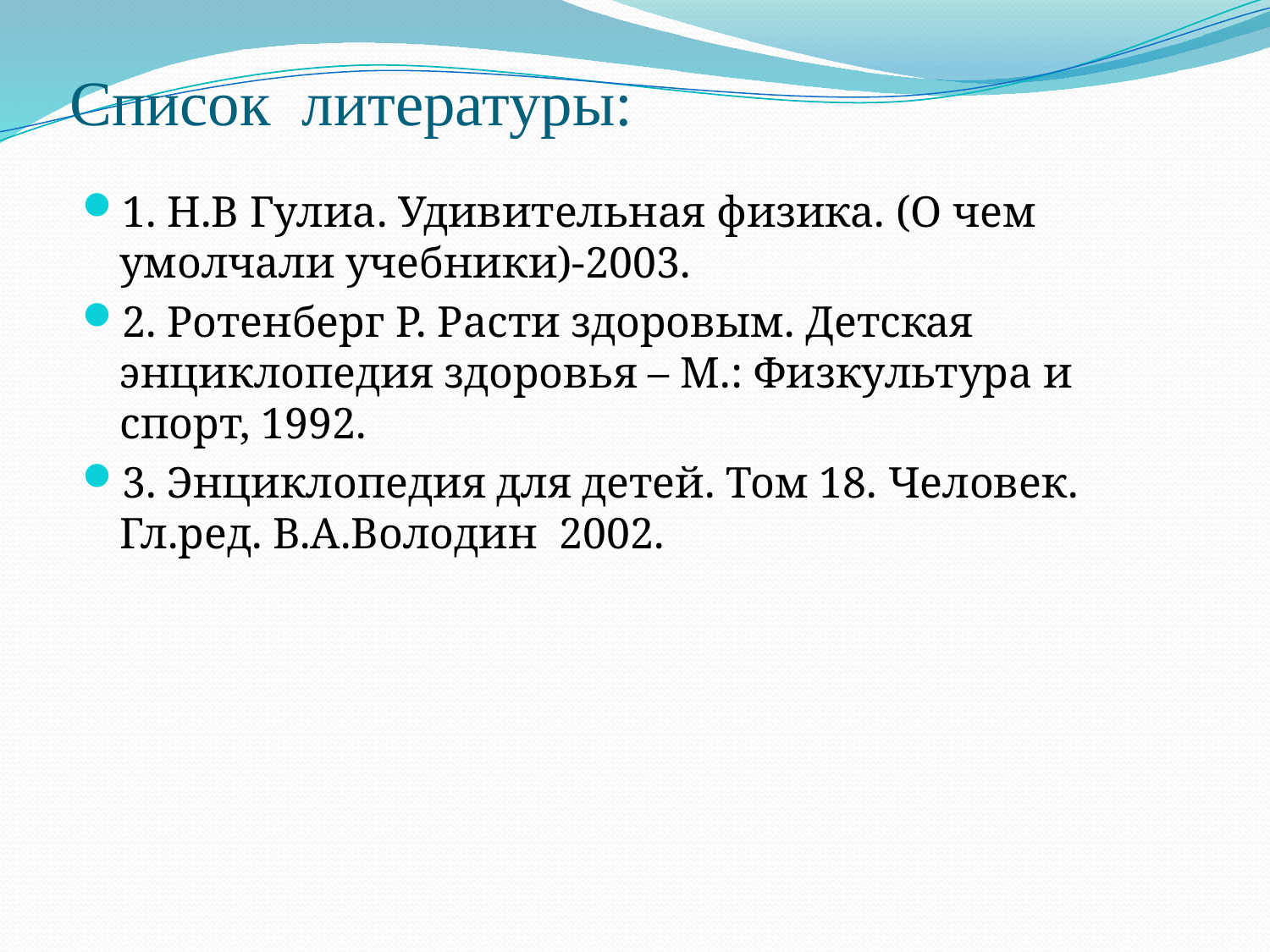

# Список  литературы:
1. Н.В Гулиа. Удивительная физика. (О чем умолчали учебники)-2003.
2. Ротенберг Р. Расти здоровым. Детская энциклопедия здоровья – М.: Физкультура и спорт, 1992.
3. Энциклопедия для детей. Том 18. Человек. Гл.ред. В.А.Володин  2002.